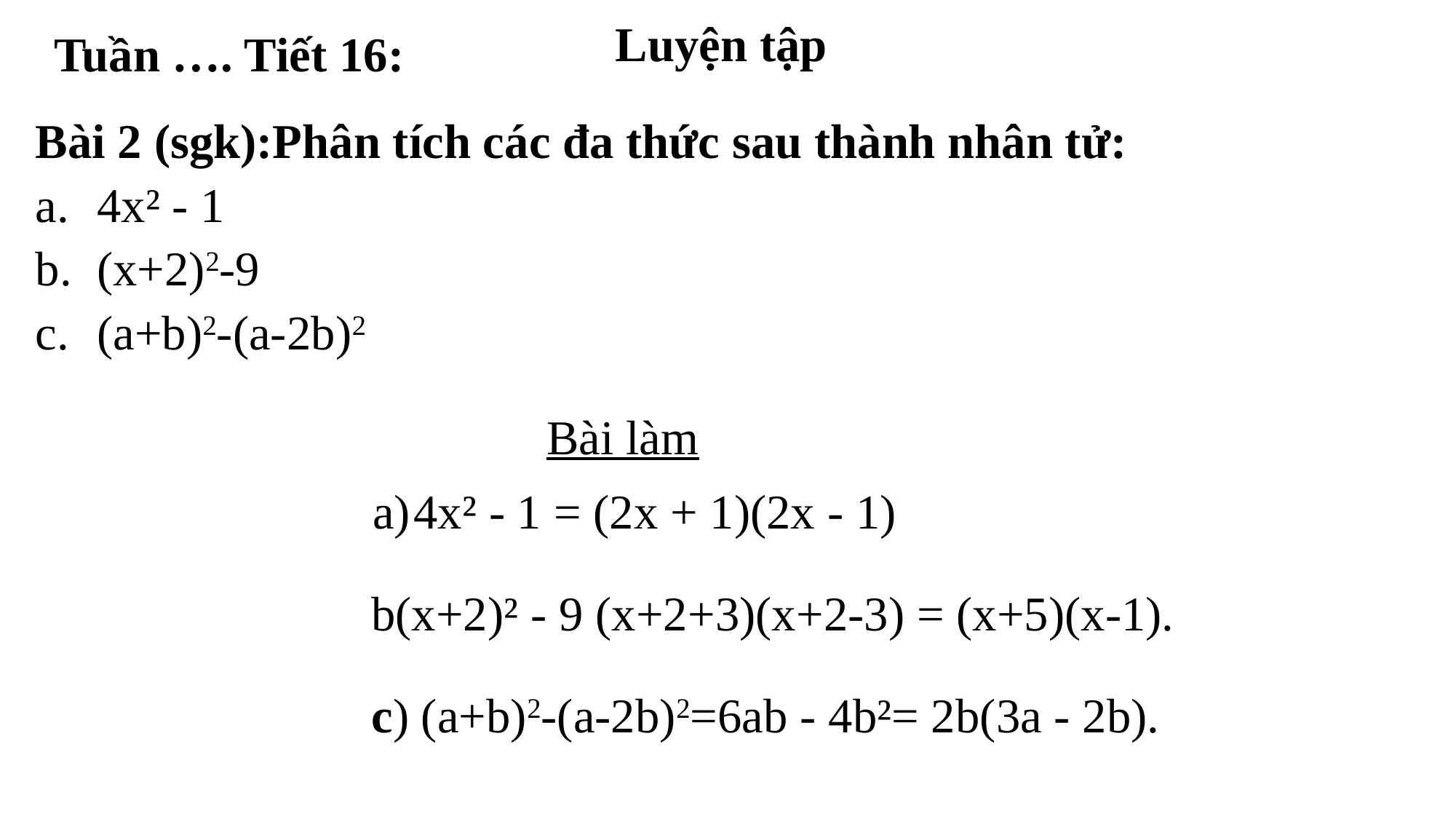

# Tuần …. Tiết 16:
Luyện tập
Bài 2 (sgk):Phân tích các đa thức sau thành nhân tử:
4x² - 1
(x+2)2-9
(a+b)2-(a-2b)2

Bài làm
4x² - 1 = (2x + 1)(2x - 1)
b(x+2)² - 9 (x+2+3)(x+2-3) = (x+5)(x-1).
c) (a+b)2-(a-2b)2=6ab - 4b²= 2b(3a - 2b).